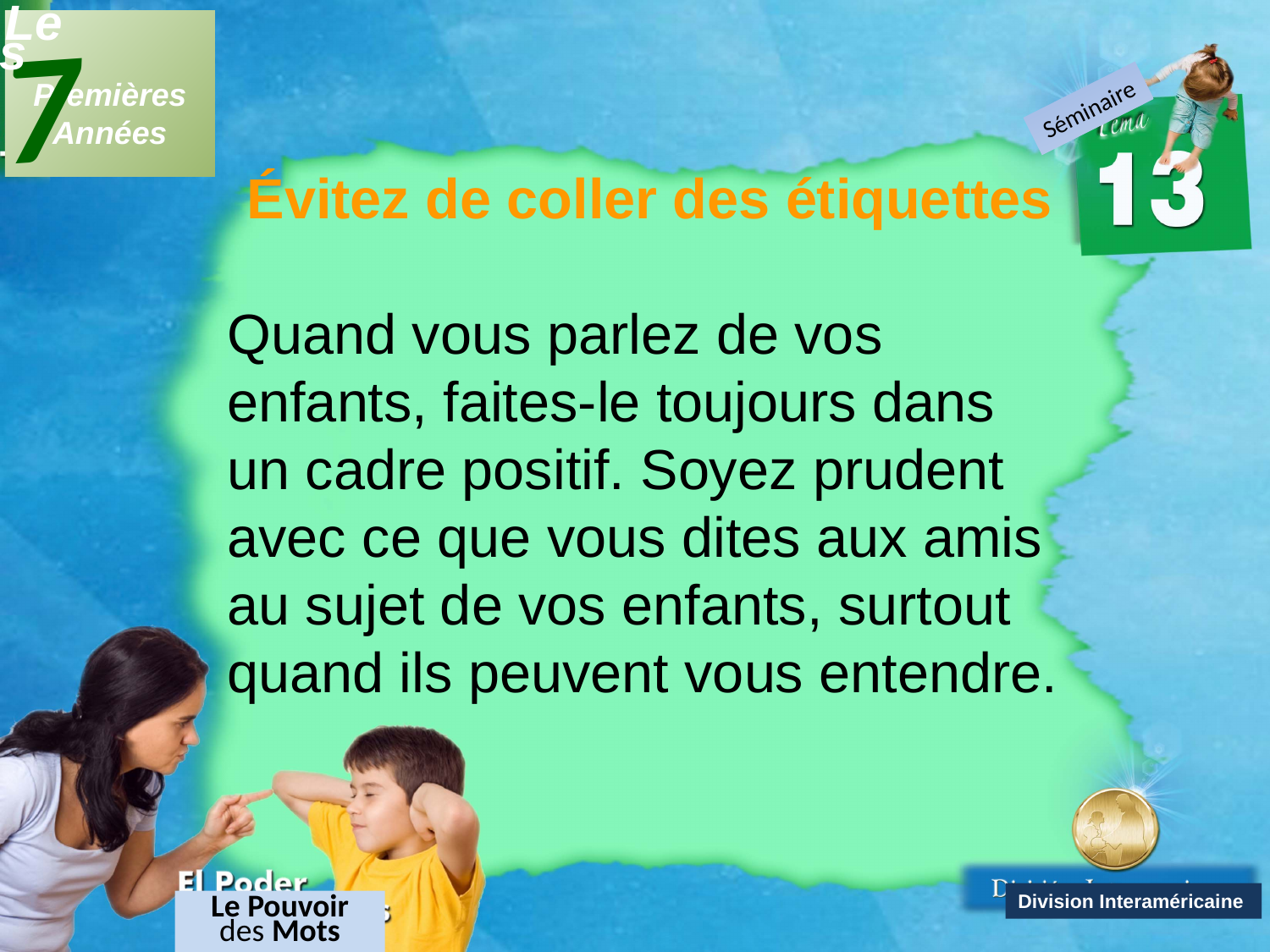

7
Les
         Premières
Années
Séminaire
Évitez de coller des étiquettes

Quand vous parlez de vos enfants, faites-le toujours dans un cadre positif. Soyez prudent avec ce que vous dites aux amis au sujet de vos enfants, surtout quand ils peuvent vous entendre.

Division Interaméricaine
Le Pouvoir des Mots